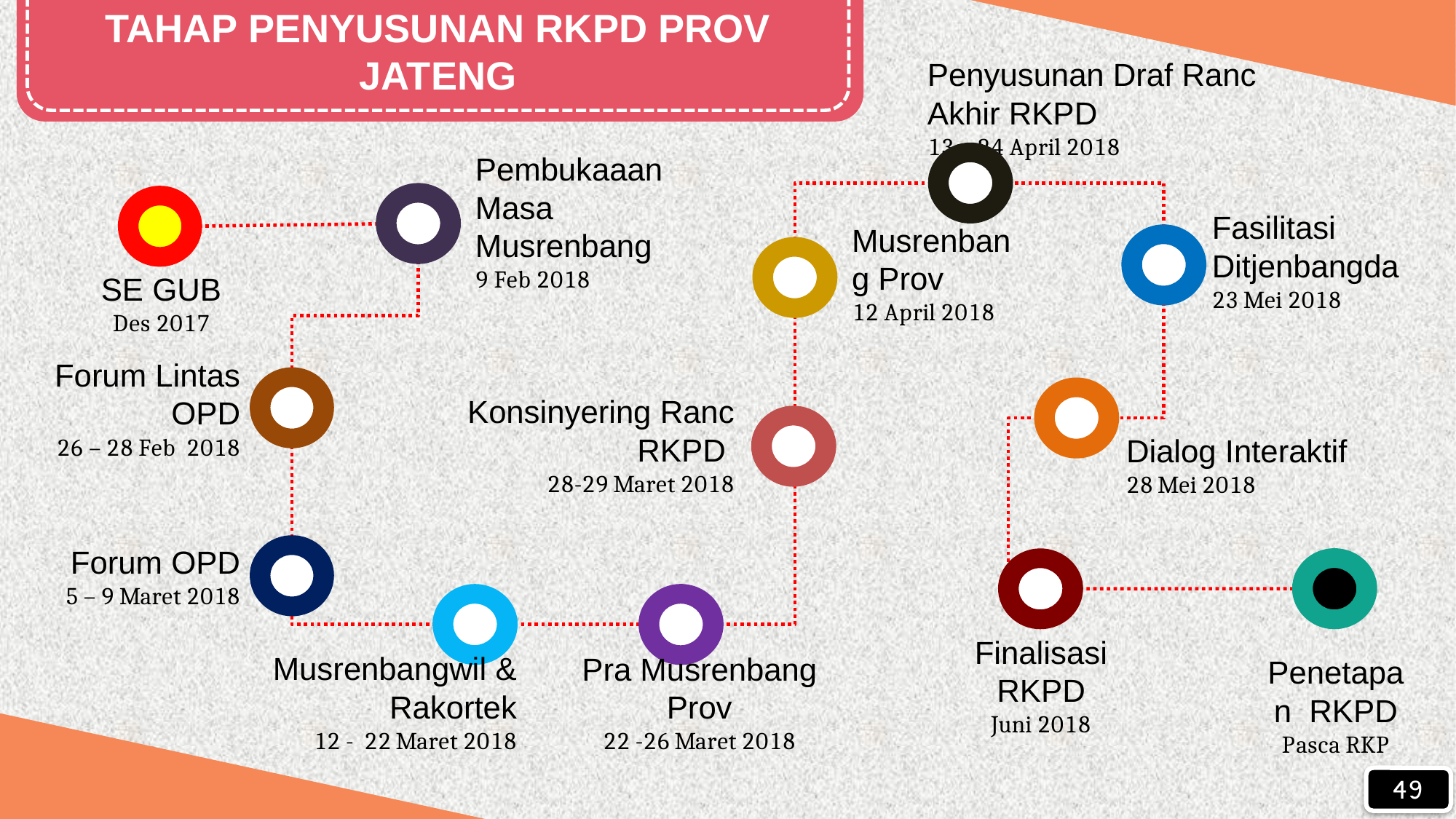

TAHAP PENYUSUNAN RKPD PROV JATENG

Penyusunan Draf Ranc Akhir RKPD
13 – 24 April 2018

Pembukaaan Masa Musrenbang
9 Feb 2018
Fasilitasi Ditjenbangda
23 Mei 2018

Musrenbang Prov
12 April 2018
SE GUB
Des 2017

Forum Lintas OPD
26 – 28 Feb  2018

Konsinyering Ranc RKPD
28-29 Maret 2018
Dialog Interaktif
28 Mei 2018

Forum OPD
5 – 9 Maret 2018

Finalisasi RKPD
Juni 2018
Penetapan  RKPD
Pasca RKP
Musrenbangwil & Rakortek
12 -  22 Maret 2018
Pra Musrenbang Prov
22 -26 Maret 2018

49